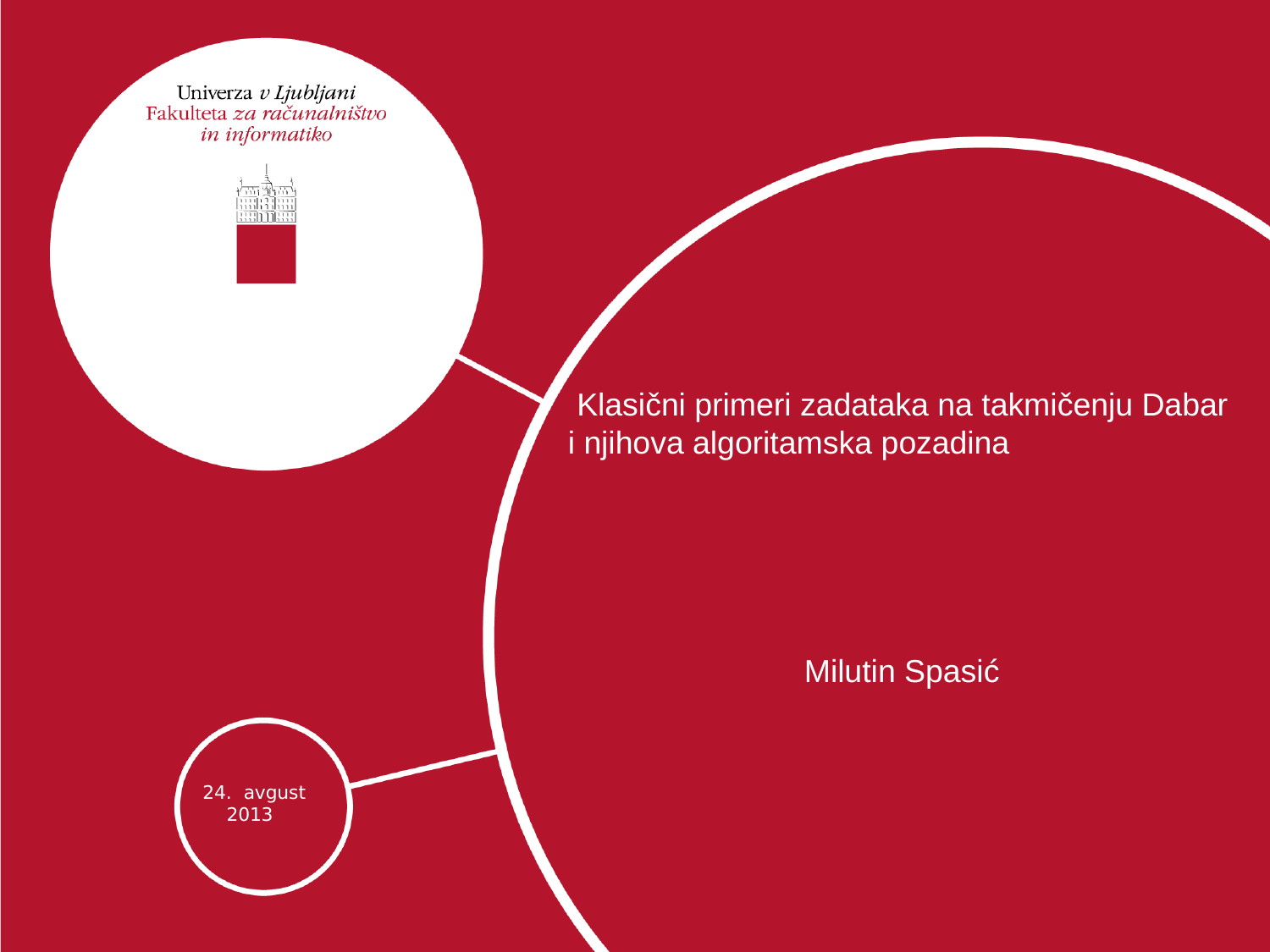

Klasični primeri zadataka na takmičenju Dabar i njihova algoritamska pozadina

					Milutin Spasić
   24.  avgust
       2013